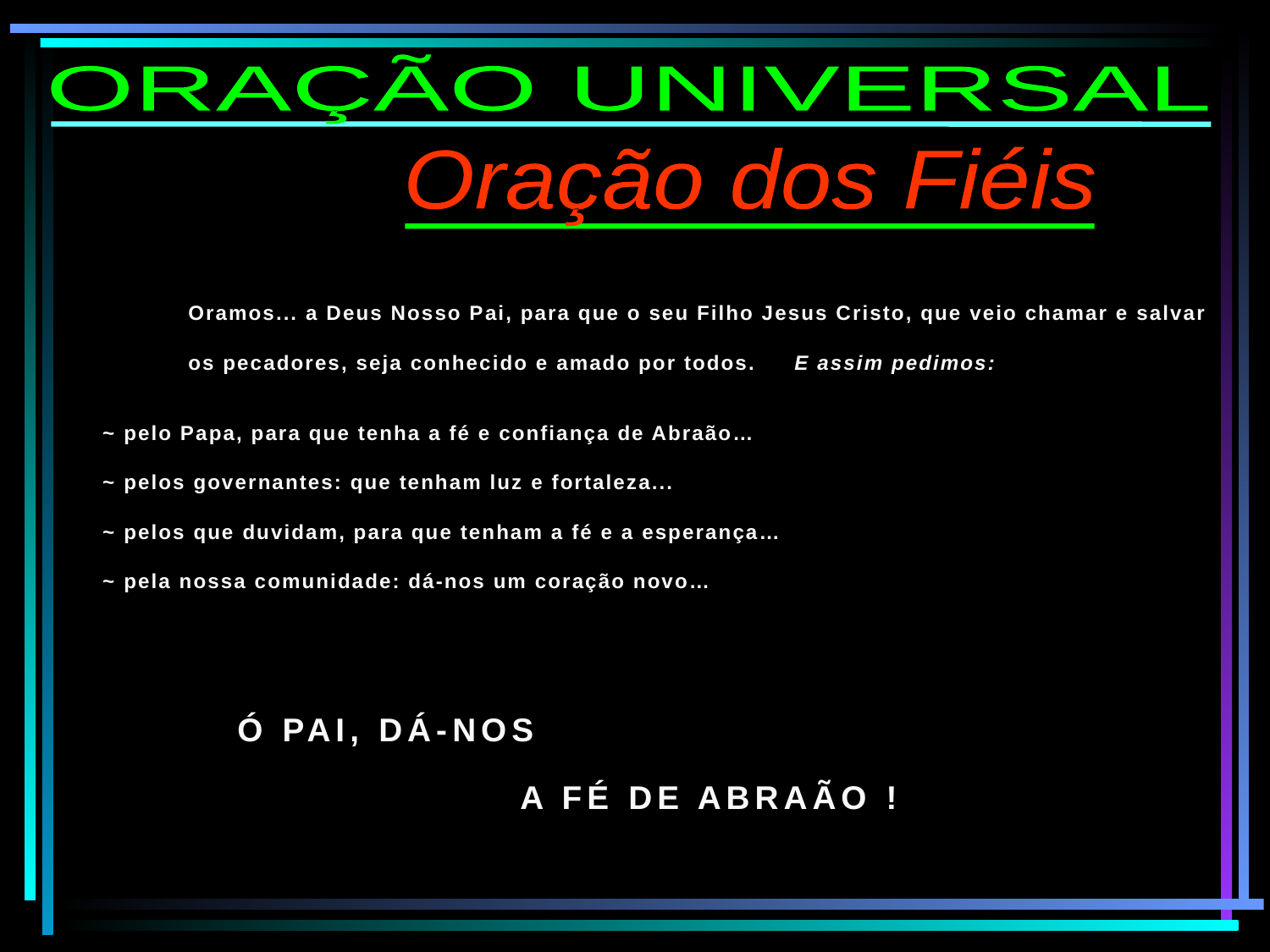

ORAÇÃO UNIVERSAL

Oração dos Fiéis

Oramos... a Deus Nosso Pai, para que o seu Filho Jesus Cristo, que veio chamar e salvar os pecadores, seja conhecido e amado por todos.     E assim pedimos:
~ pelo Papa, para que tenha a fé e confiança de Abraão…
~ pelos governantes: que tenham luz e fortaleza...
~ pelos que duvidam, para que tenham a fé e a esperança…
~ pela nossa comunidade: dá-nos um coração novo…
Ó pai, dá-nos
		  A fé de Abraão !